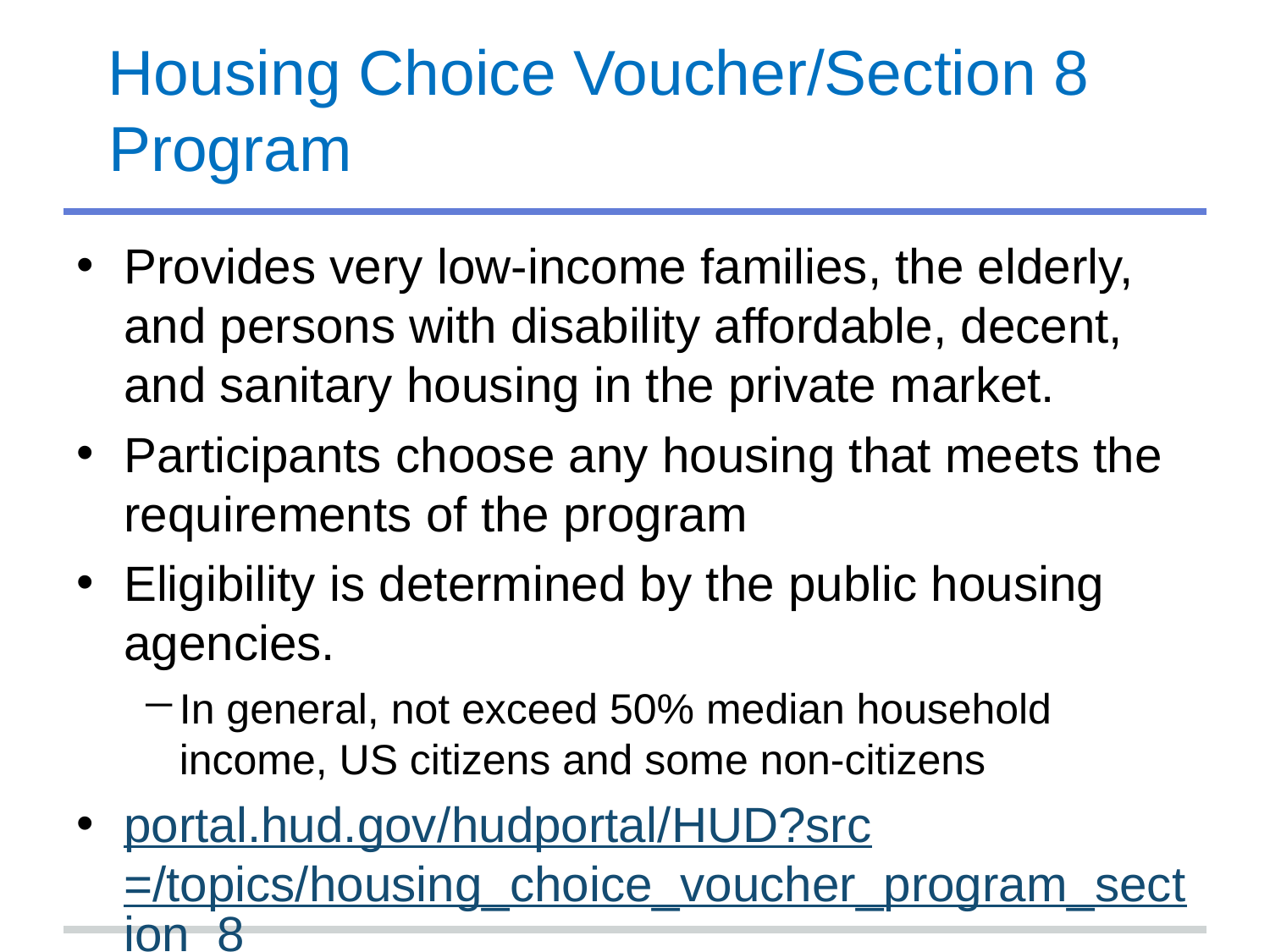

# Housing Choice Voucher/Section 8 Program
Provides very low-income families, the elderly, and persons with disability affordable, decent, and sanitary housing in the private market.
Participants choose any housing that meets the requirements of the program
Eligibility is determined by the public housing agencies.
In general, not exceed 50% median household income, US citizens and some non-citizens
portal.hud.gov/hudportal/HUD?src=/topics/housing_choice_voucher_program_section_8